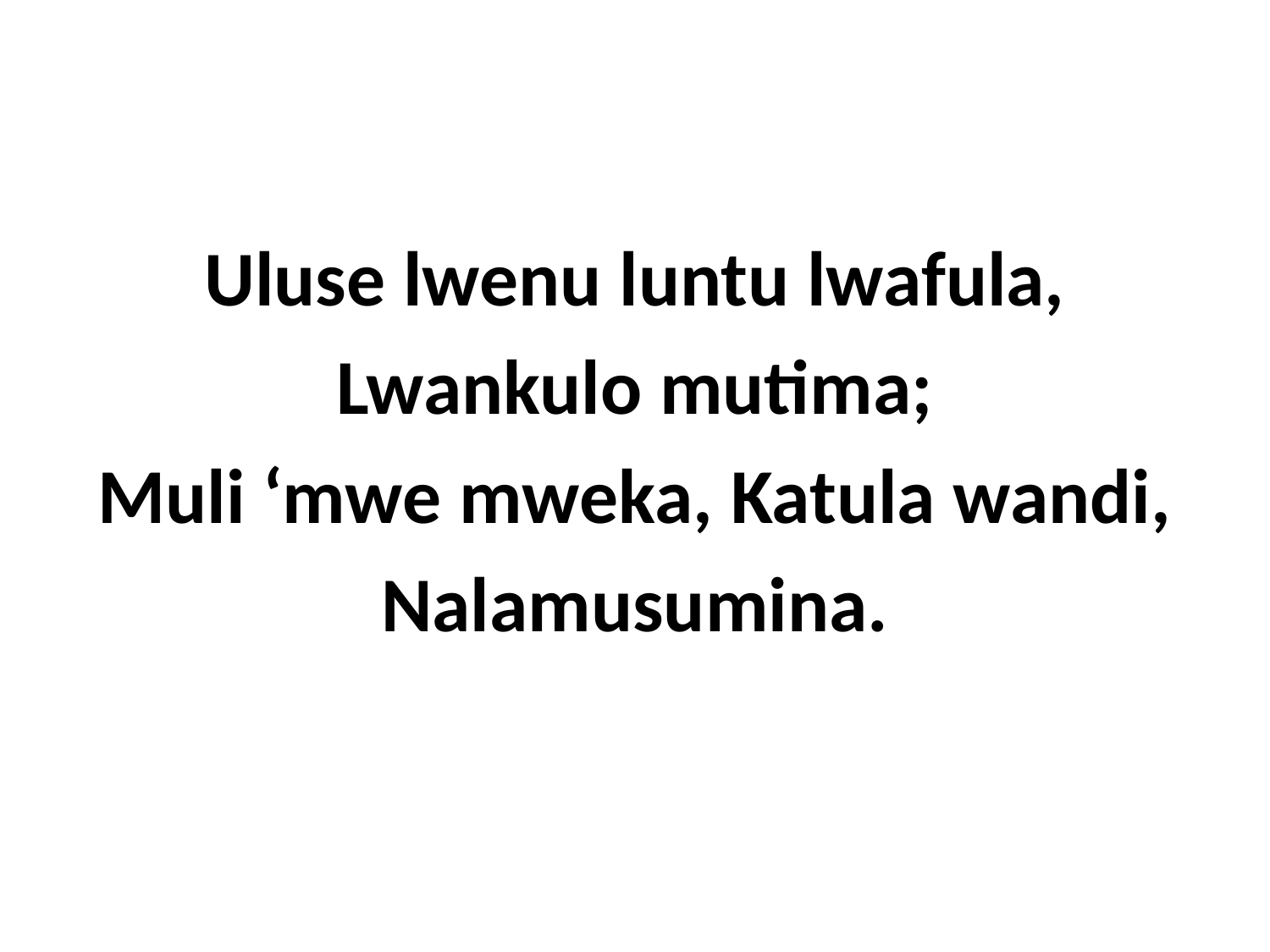

Uluse lwenu luntu lwafula,
Lwankulo mutima;
Muli ‘mwe mweka, Katula wandi,
Nalamusumina.